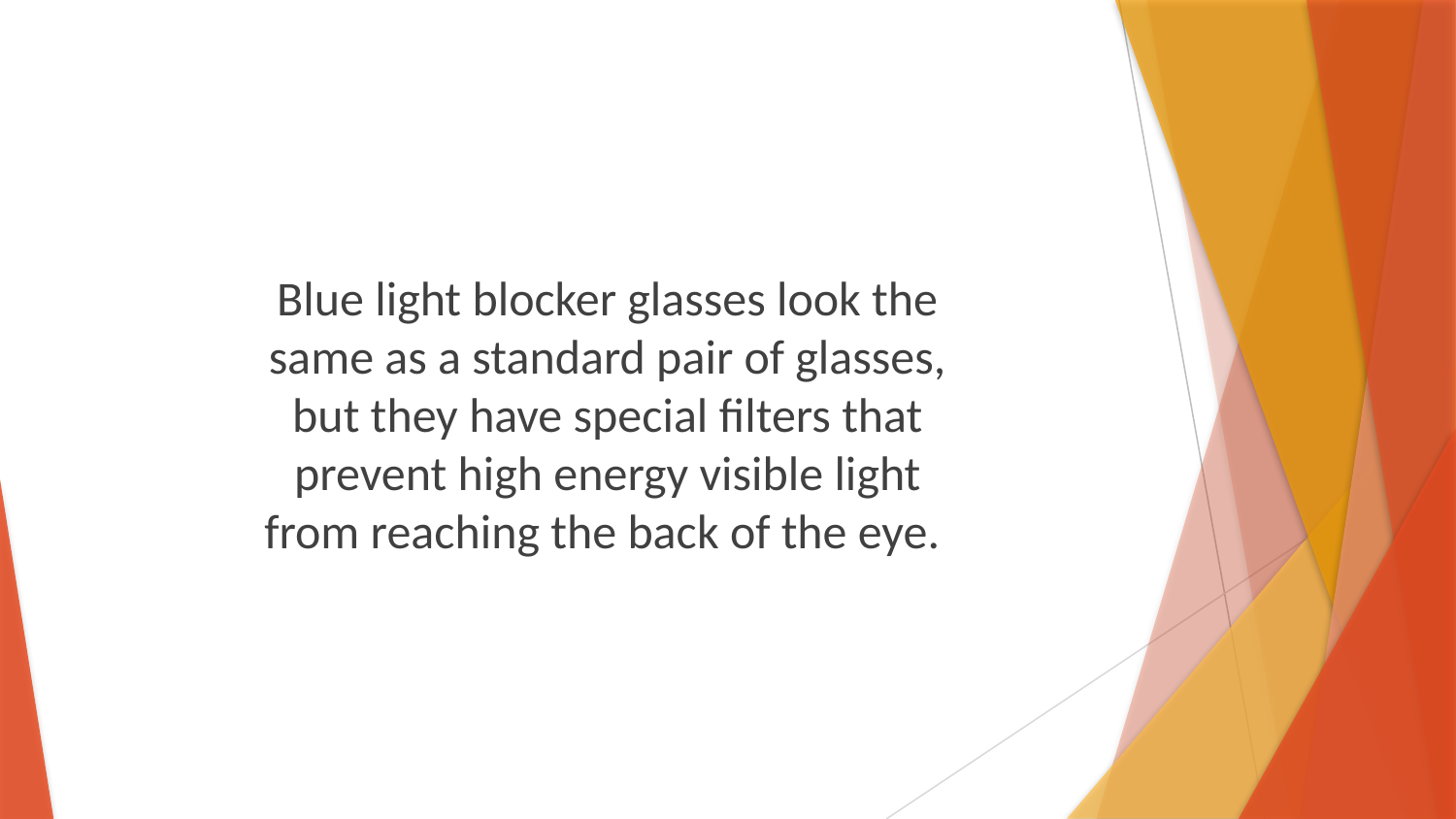

Blue light blocker glasses look the same as a standard pair of glasses, but they have special filters that prevent high energy visible light from reaching the back of the eye.